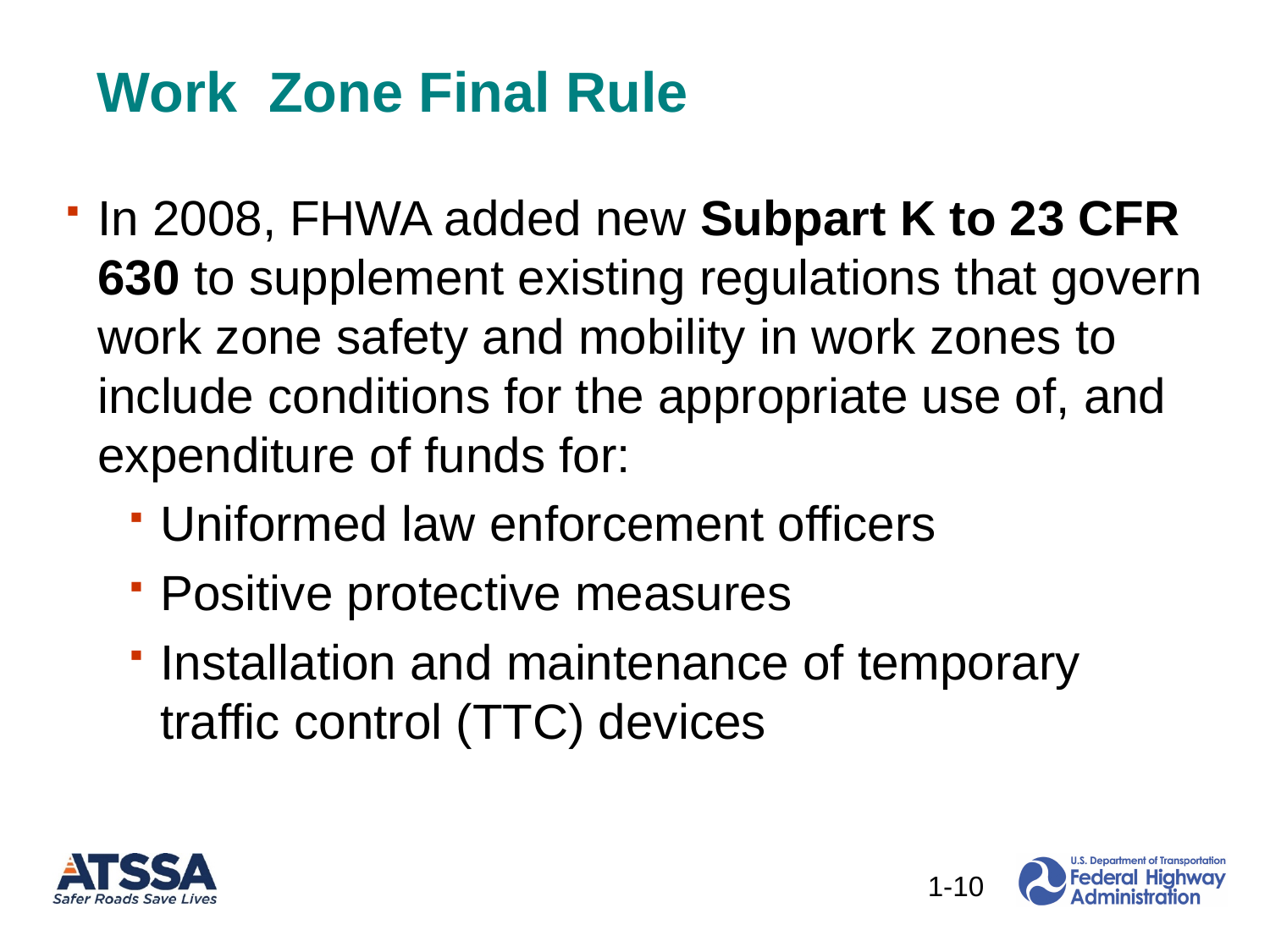

# Work  Zone Final Rule
In 2008, FHWA added new Subpart K to 23 CFR 630 to supplement existing regulations that govern work zone safety and mobility in work zones to include conditions for the appropriate use of, and expenditure of funds for:
Uniformed law enforcement officers
Positive protective measures
Installation and maintenance of temporary traffic control (TTC) devices